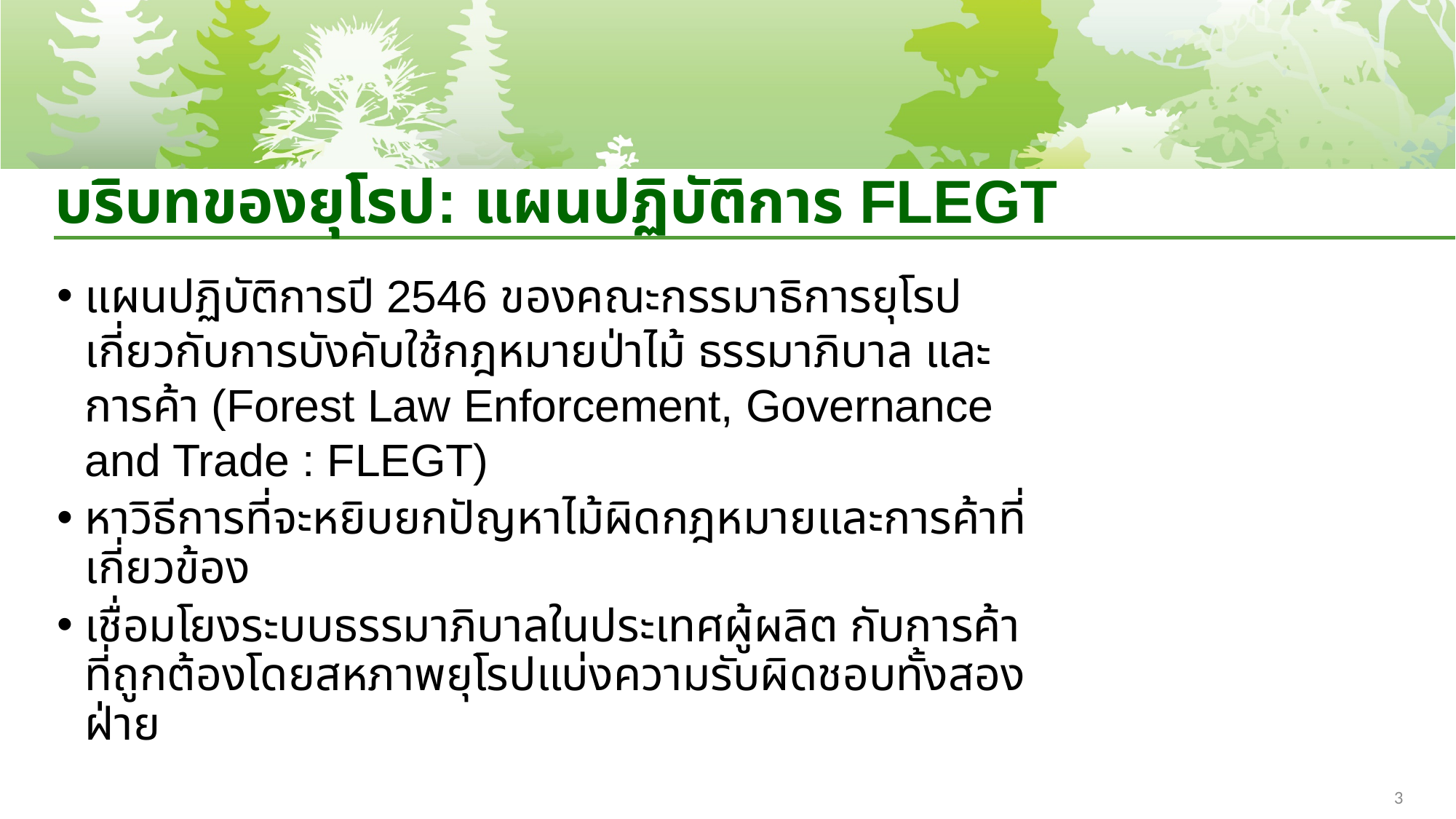

# บริบทของยุโรป: แผนปฏิบัติการ FLEGT
แผนปฏิบัติการปี 2546 ของคณะกรรมาธิการยุโรปเกี่ยวกับการบังคับใช้กฎหมายป่าไม้ ธรรมาภิบาล และการค้า (Forest Law Enforcement, Governance and Trade : FLEGT)
หาวิธีการที่จะหยิบยกปัญหาไม้ผิดกฎหมายและการค้าที่เกี่ยวข้อง
เชื่อมโยงระบบธรรมาภิบาลในประเทศผู้ผลิต กับการค้าที่ถูกต้องโดยสหภาพยุโรปแบ่งความรับผิดชอบทั้งสองฝ่าย
3